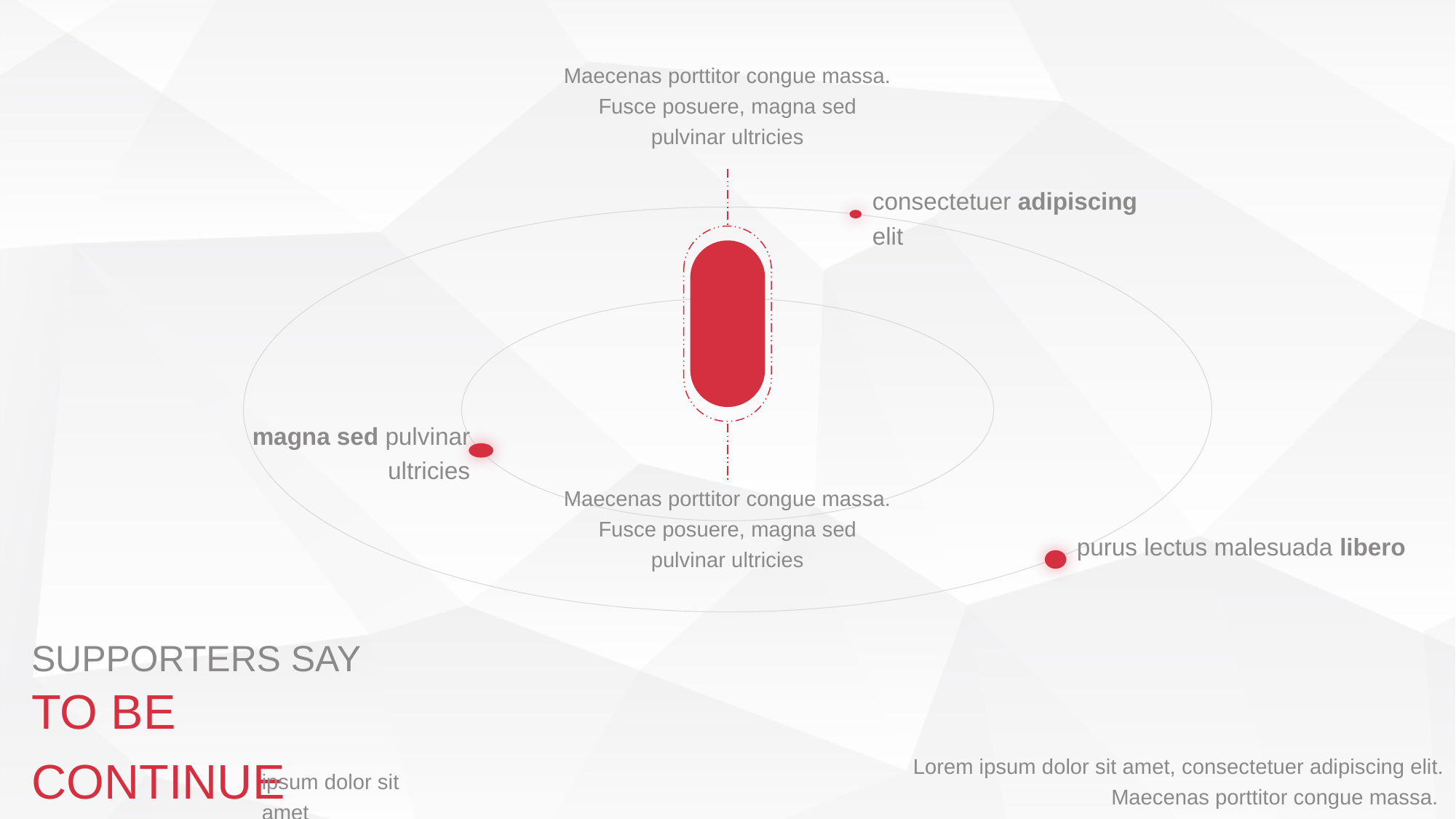

Maecenas porttitor congue massa. Fusce posuere, magna sed pulvinar ultricies
consectetuer adipiscing elit

magna sed pulvinar ultricies

Maecenas porttitor congue massa. Fusce posuere, magna sed pulvinar ultricies
purus lectus malesuada libero

SUPPORTERS SAY
TO BE CONTINUE
Lorem ipsum dolor sit amet, consectetuer adipiscing elit. Maecenas porttitor congue massa.
ipsum dolor sit amet